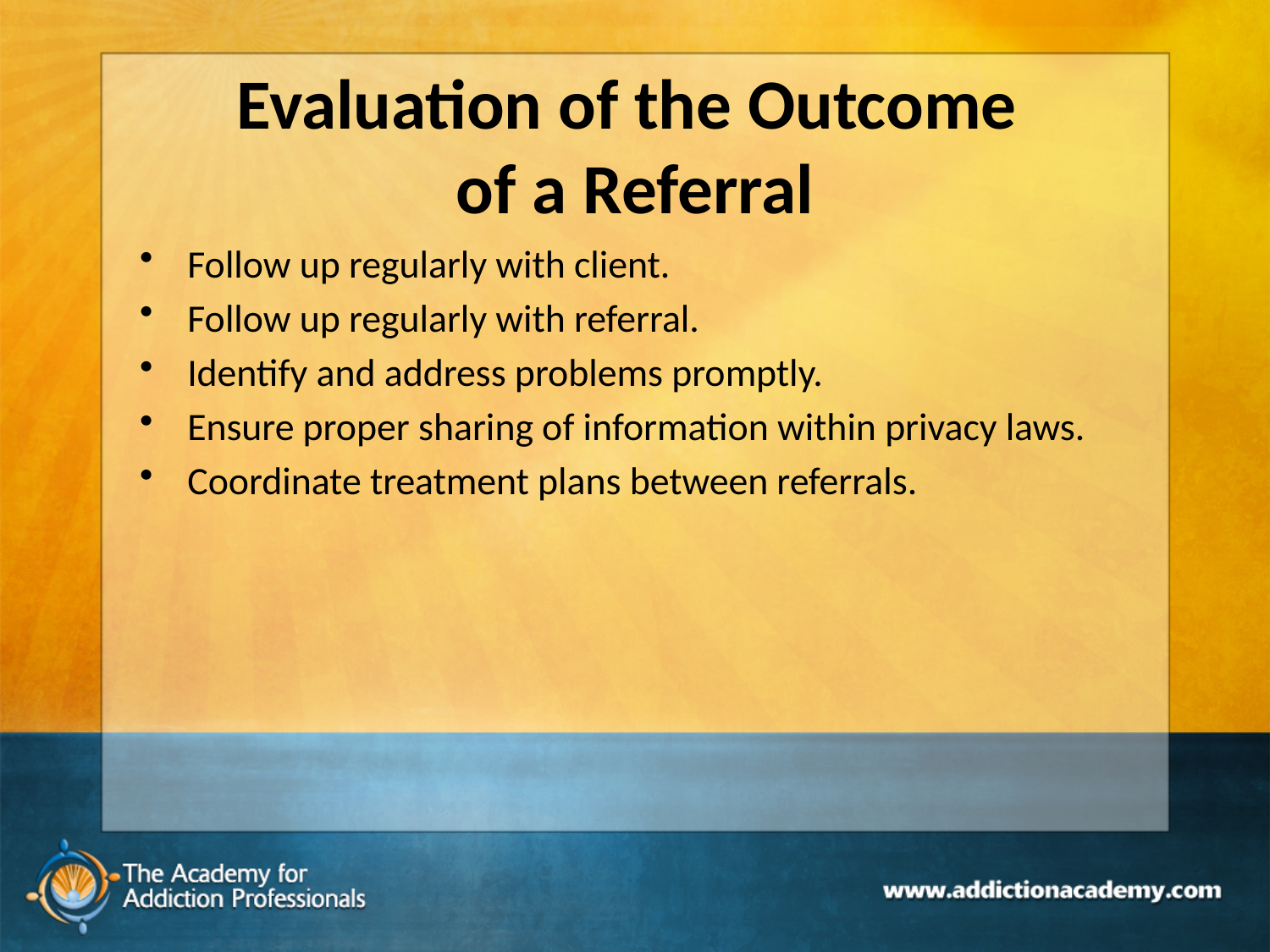

# Evaluation of the Outcome of a Referral
Follow up regularly with client.
Follow up regularly with referral.
Identify and address problems promptly.
Ensure proper sharing of information within privacy laws.
Coordinate treatment plans between referrals.